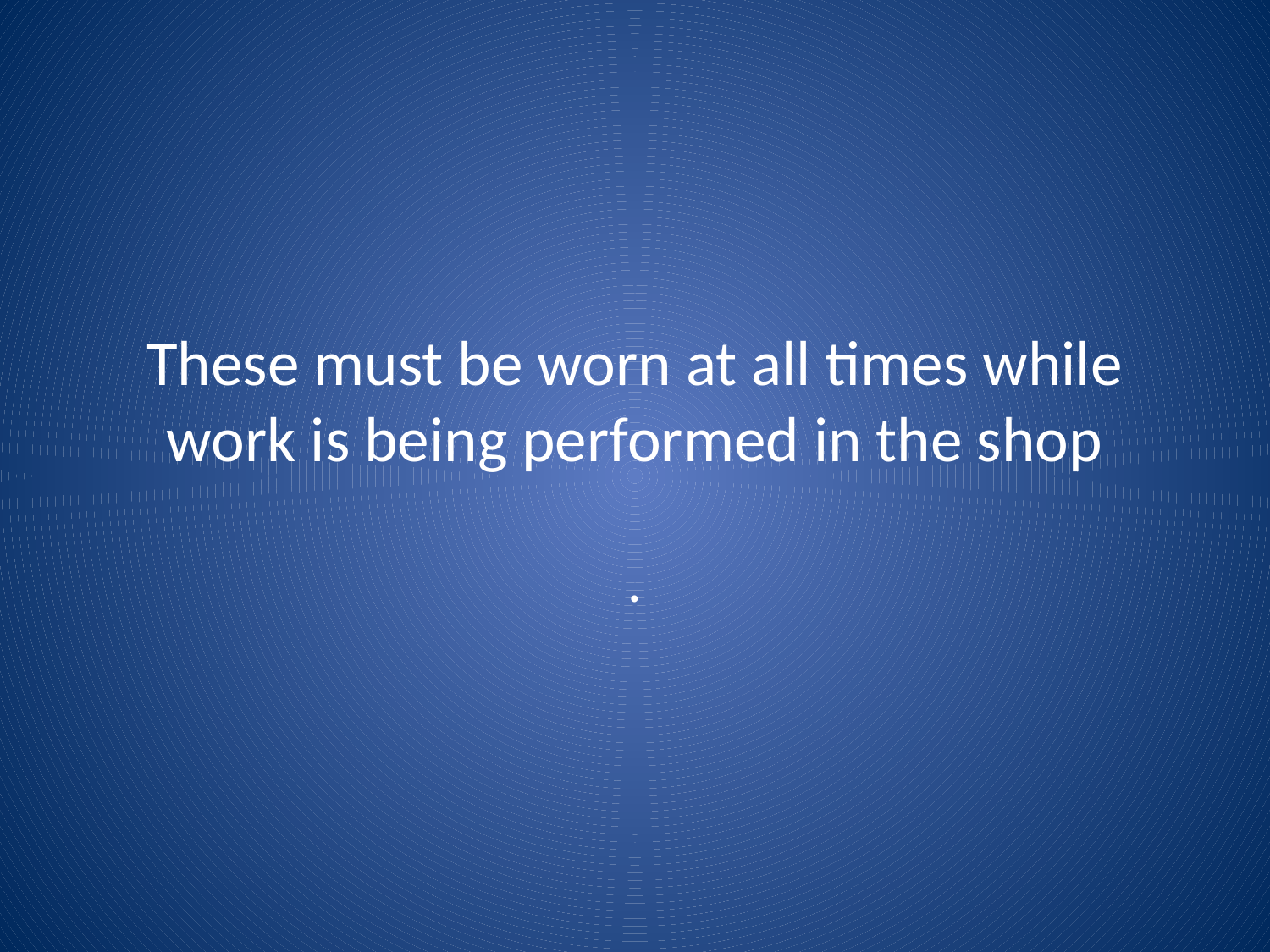

# These must be worn at all times while work is being performed in the shop
.